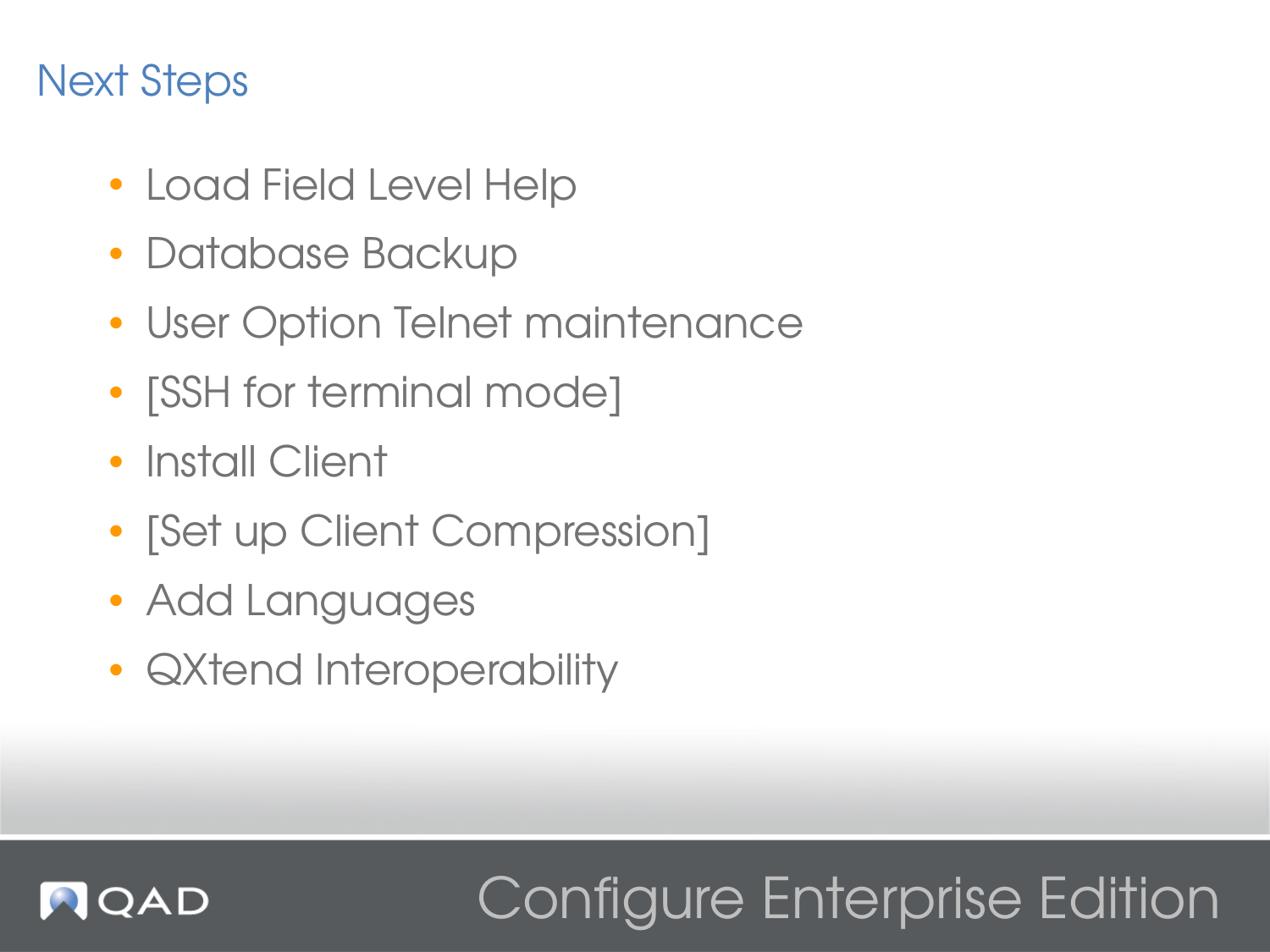

Next Steps
Load Field Level Help
Database Backup
User Option Telnet maintenance
[SSH for terminal mode]
Install Client
[Set up Client Compression]
Add Languages
QXtend Interoperability

# Configure Enterprise Edition